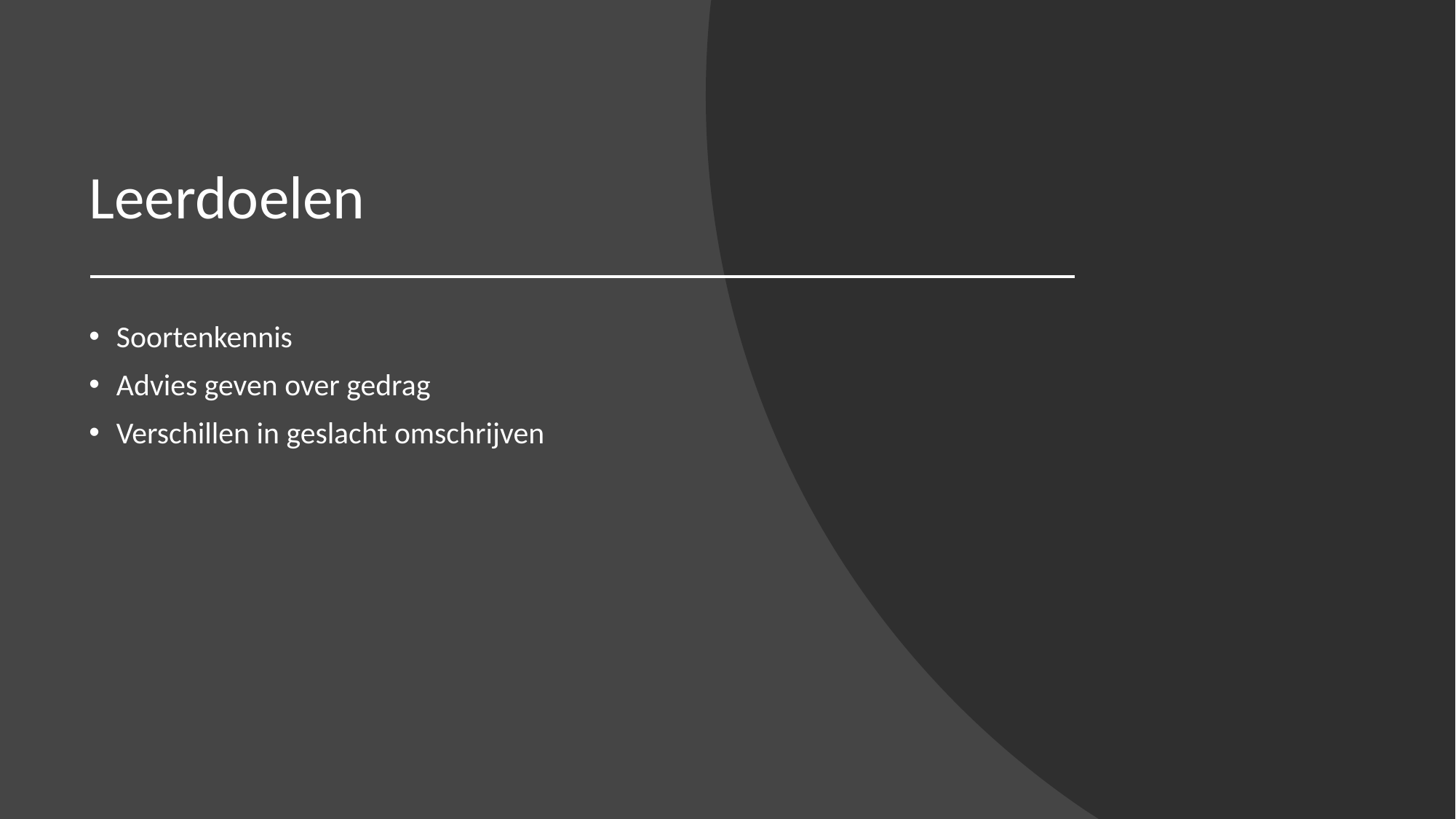

# Leerdoelen
Soortenkennis
Advies geven over gedrag
Verschillen in geslacht omschrijven